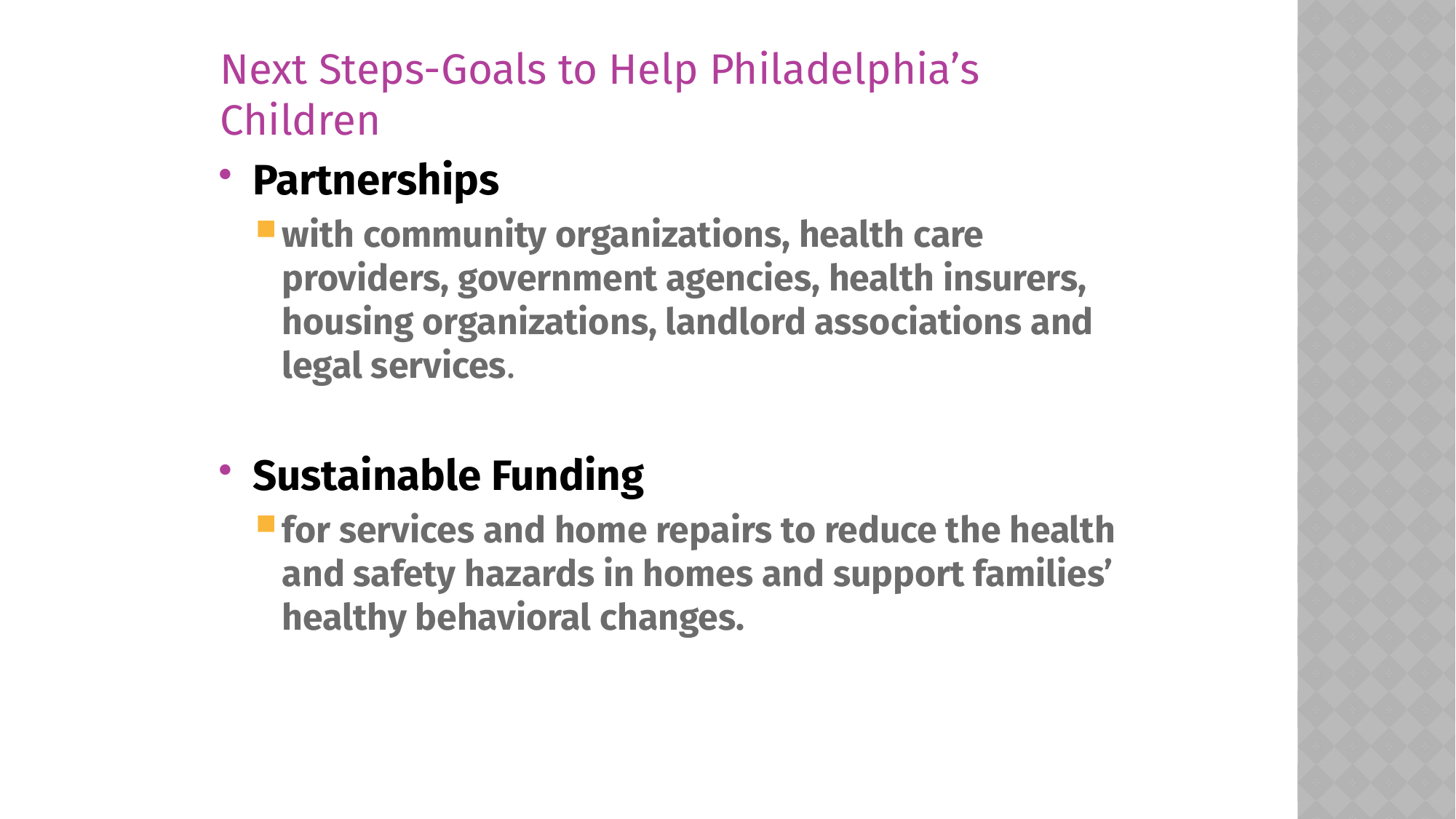

Next Steps-Goals to Help Philadelphia’s Children
Partnerships
with community organizations, health care providers, government agencies, health insurers, housing organizations, landlord associations and legal services.

Sustainable Funding
for services and home repairs to reduce the health and safety hazards in homes and support families’ healthy behavioral changes.